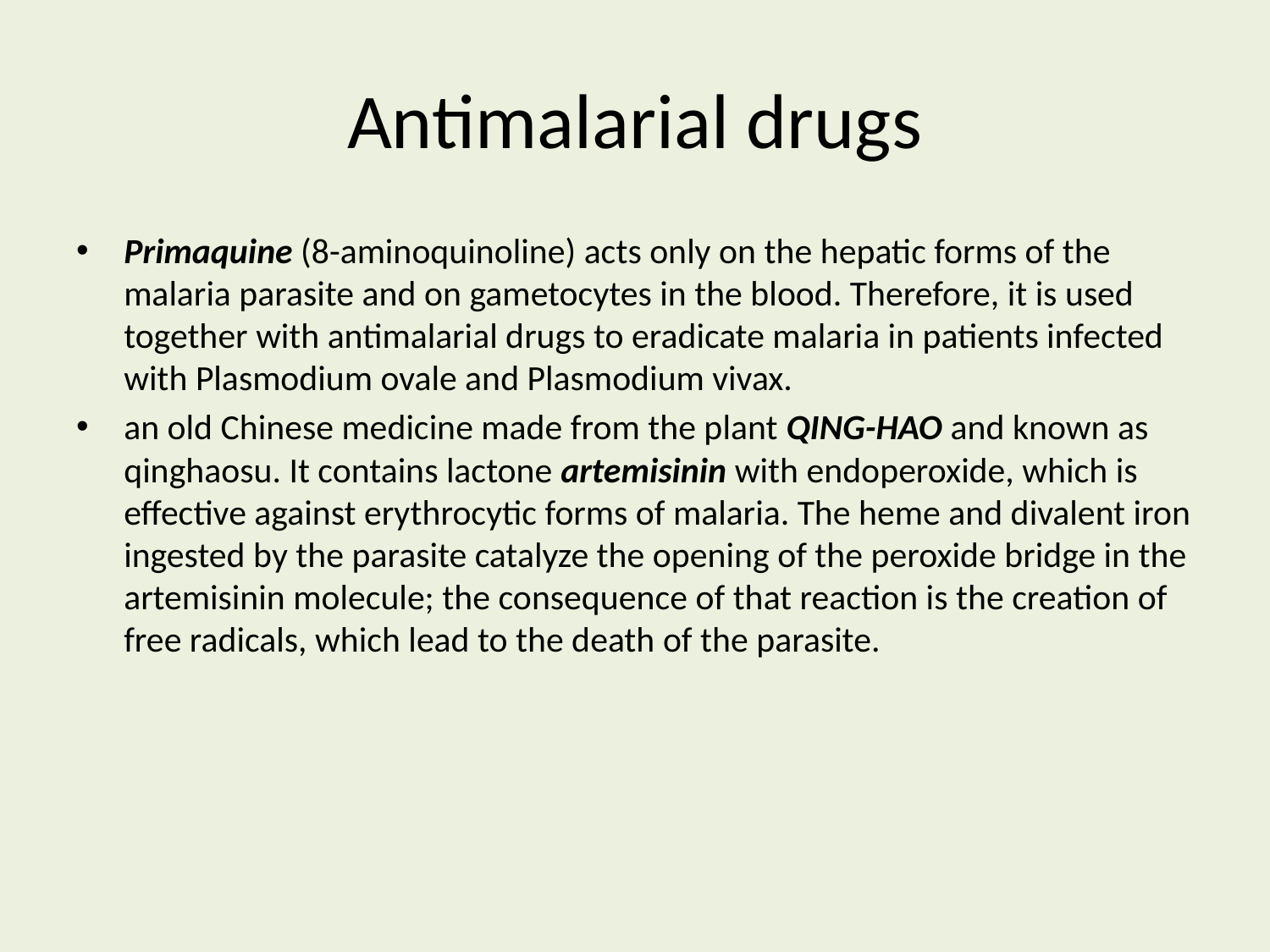

# Antimalarial drugs
Primaquine (8-aminoquinoline) acts only on the hepatic forms of the malaria parasite and on gametocytes in the blood. Therefore, it is used together with antimalarial drugs to eradicate malaria in patients infected with Plasmodium ovale and Plasmodium vivax.
an old Chinese medicine made from the plant QING-HAO and known as qinghaosu. It contains lactone artemisinin with endoperoxide, which is effective against erythrocytic forms of malaria. The heme and divalent iron ingested by the parasite catalyze the opening of the peroxide bridge in the artemisinin molecule; the consequence of that reaction is the creation of free radicals, which lead to the death of the parasite.